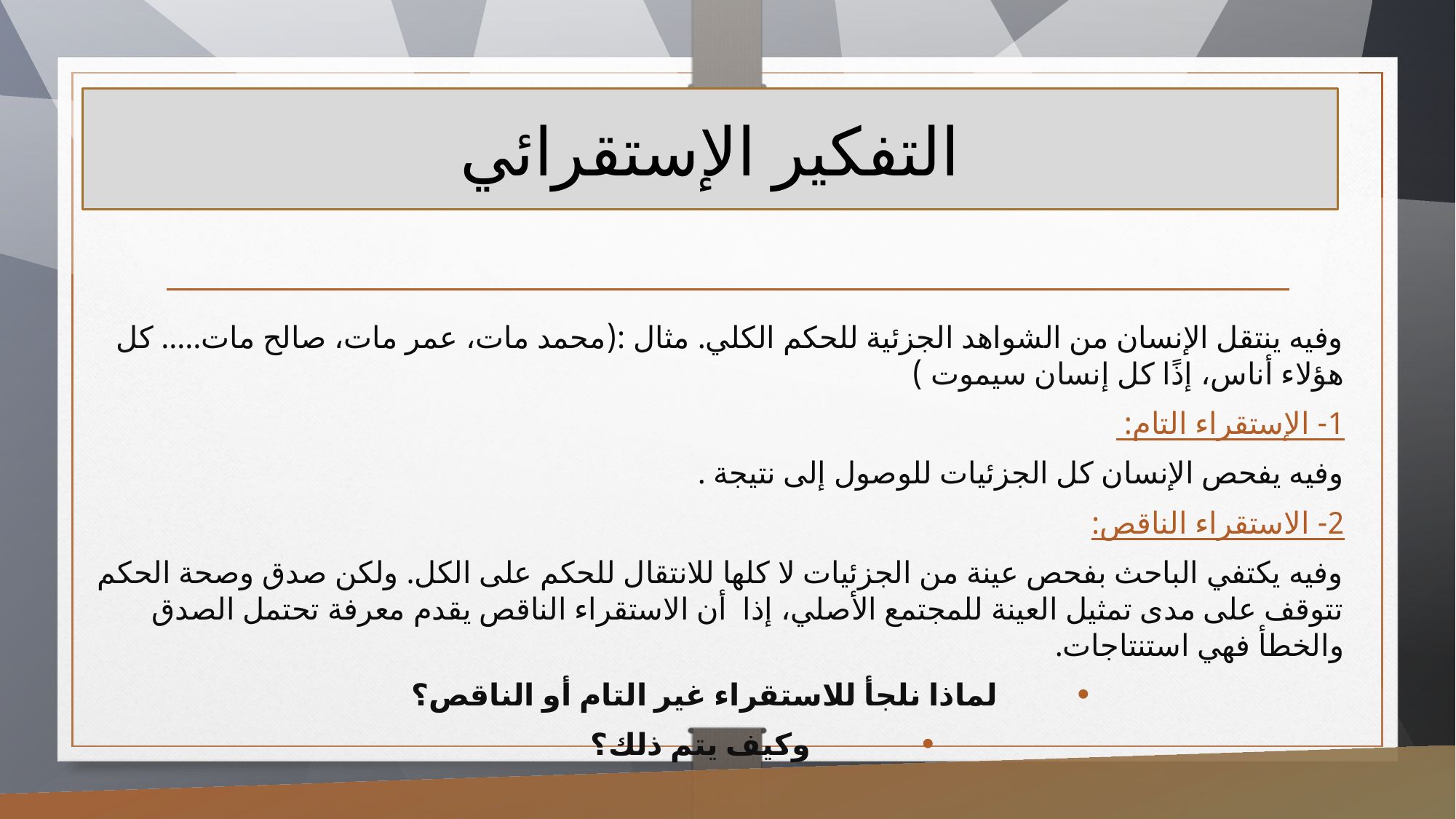

# التفكير الإستقرائي

وفيه ينتقل الإنسان من الشواهد الجزئية للحكم الكلي. مثال :(محمد مات، عمر مات، صالح مات..... كل هؤلاء أناس، إذًا كل إنسان سيموت )
1- الإستقراء التام:
وفيه يفحص الإنسان كل الجزئيات للوصول إلى نتيجة .
2- الاستقراء الناقص:
وفيه يكتفي الباحث بفحص عينة من الجزئيات لا كلها للانتقال للحكم على الكل. ولكن صدق وصحة الحكم تتوقف على مدى تمثيل العينة للمجتمع الأصلي، إذا  أن الاستقراء الناقص يقدم معرفة تحتمل الصدق والخطأ فهي استنتاجات.
لماذا نلجأ للاستقراء غير التام أو الناقص؟
وكيف يتم ذلك؟